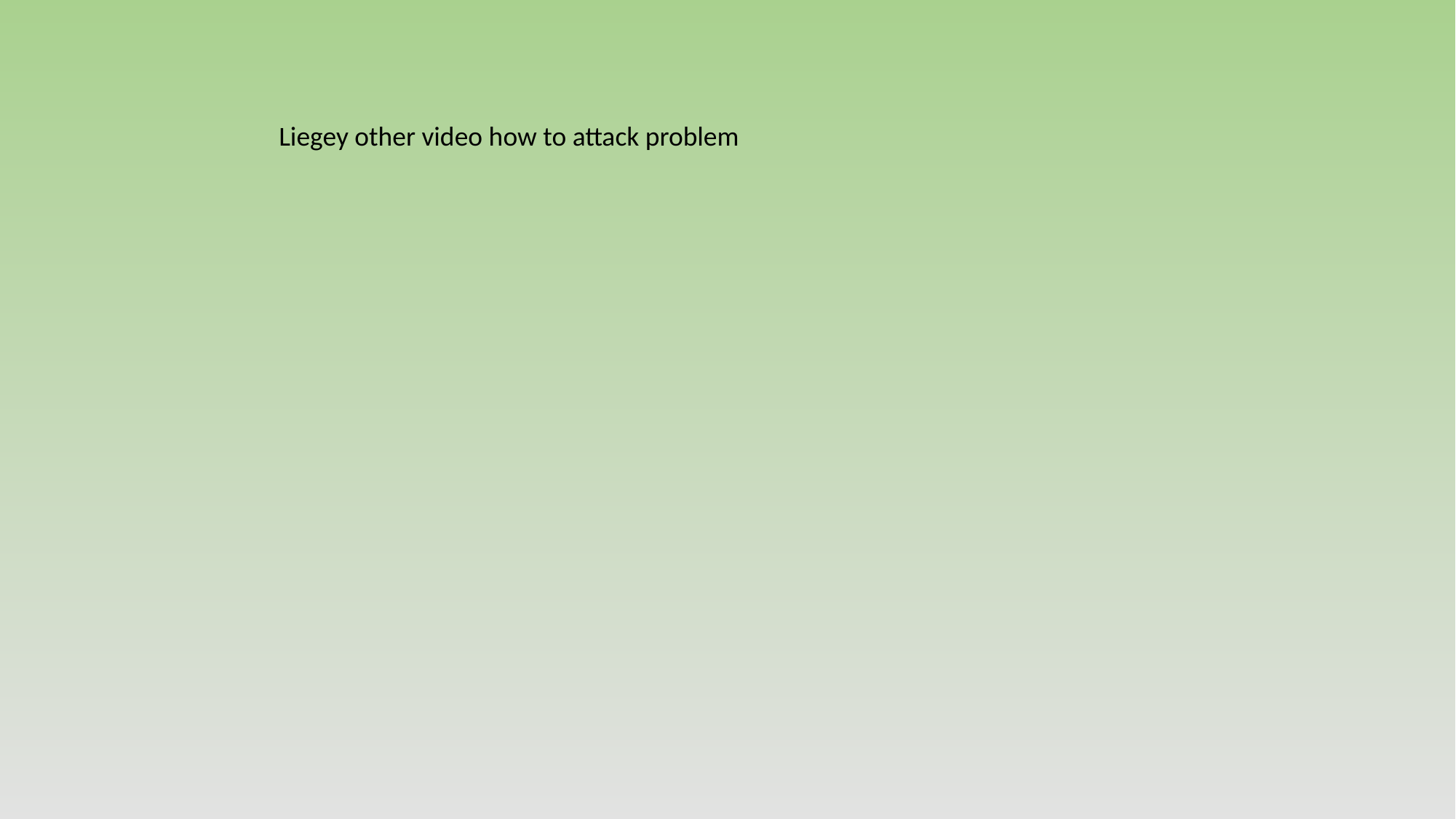

Liegey other video how to attack problem